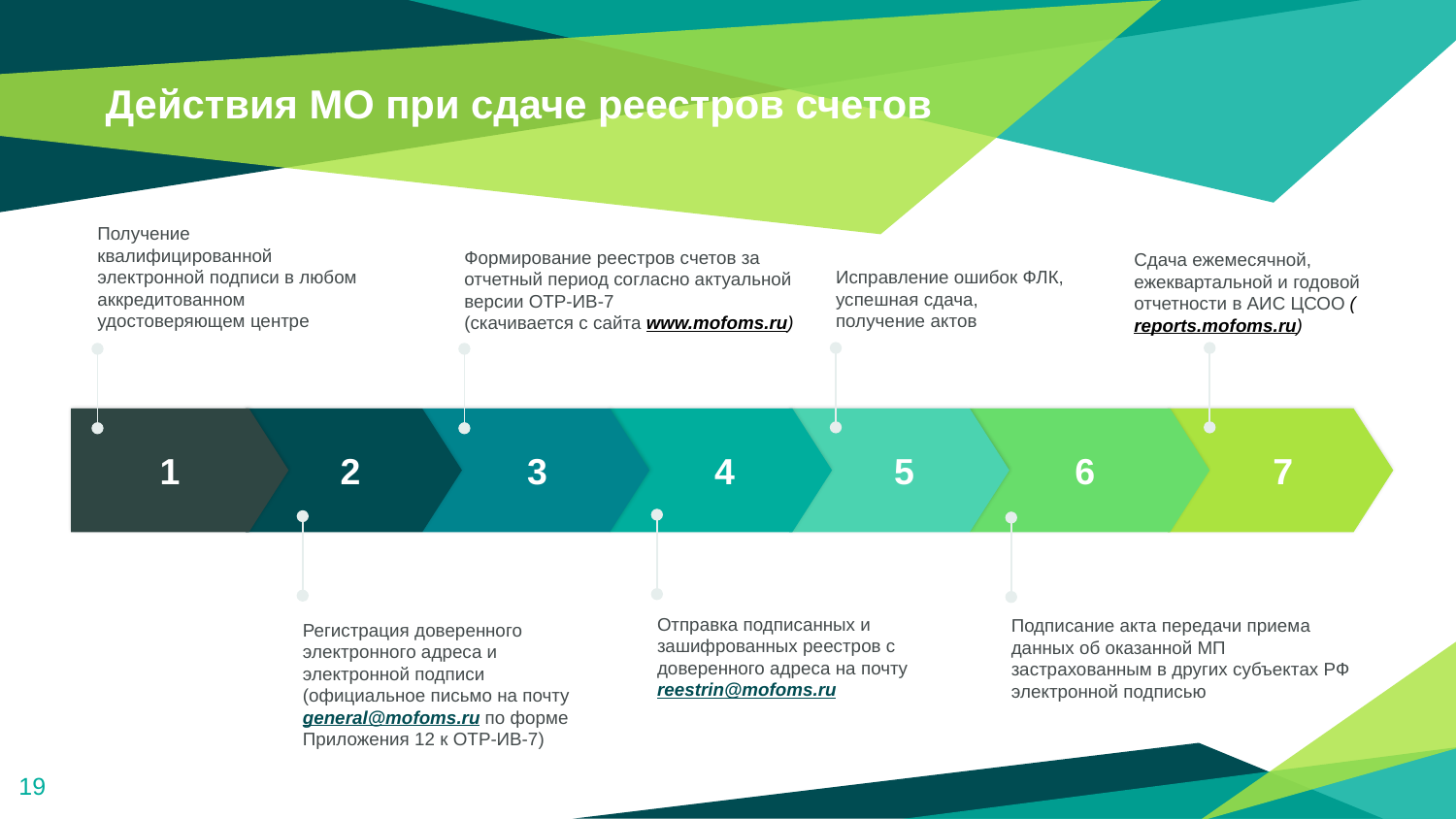

# Действия МО при сдаче реестров счетов
Получение квалифицированной электронной подписи в любом аккредитованном удостоверяющем центре

Формирование реестров счетов за отчетный период согласно актуальной версии ОТР-ИВ-7
(скачивается с сайта www.mofoms.ru)
Сдача ежемесячной, ежеквартальной и годовой отчетности в АИС ЦСОО (reports.mofoms.ru)
Исправление ошибок ФЛК, успешная сдача,
получение актов

      5
      6
      7
      4
1
     2
      3
Отправка подписанных и зашифрованных реестров с доверенного адреса на почту reestrin@mofoms.ru

Подписание акта передачи приема данных об оказанной МП застрахованным в других субъектах РФ электронной подписью

Регистрация доверенного электронного адреса и электронной подписи (официальное письмо на почту general@mofoms.ru по форме Приложения 12 к ОТР-ИВ-7)
19